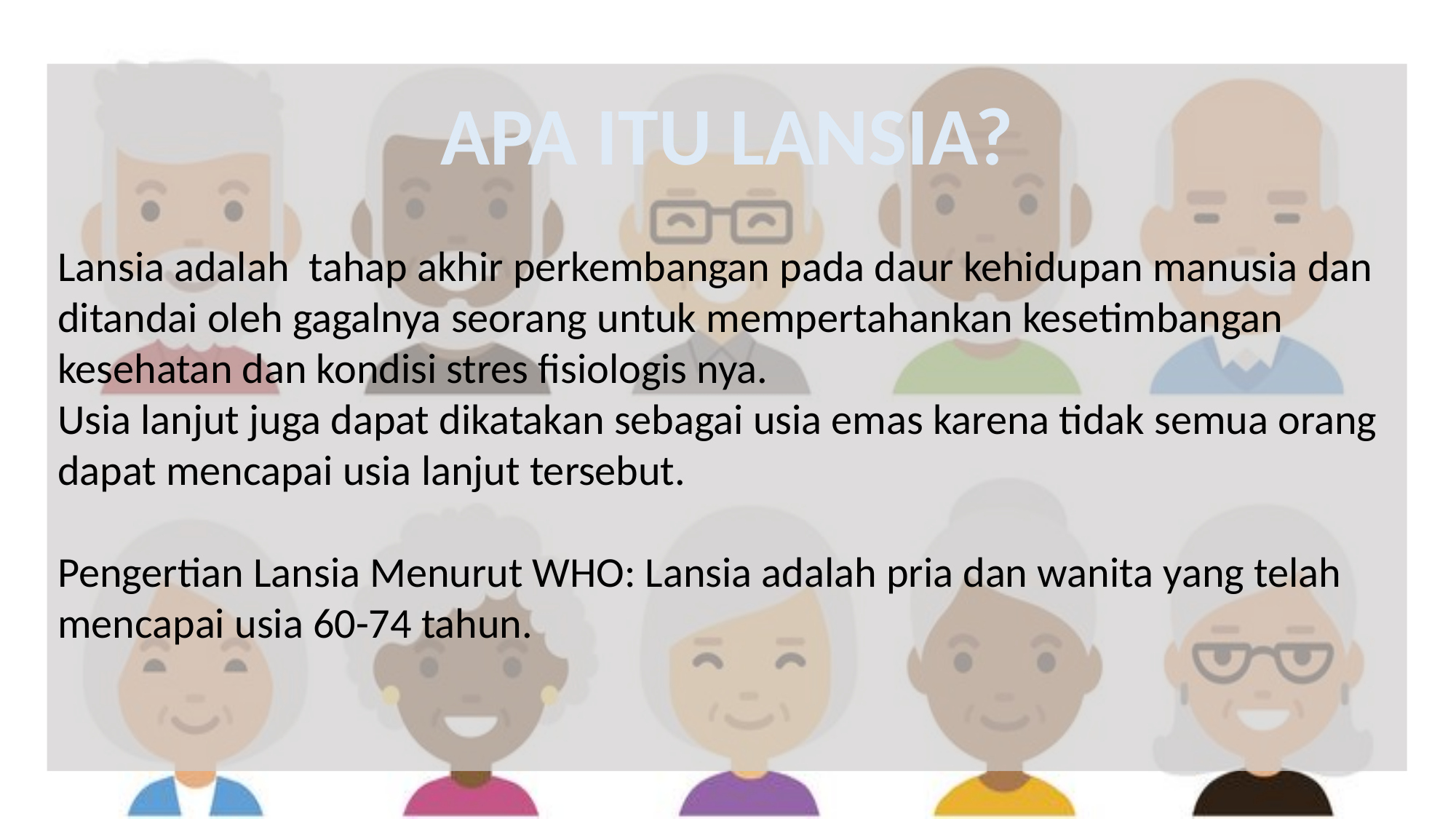

Lansia adalah  tahap akhir perkembangan pada daur kehidupan manusia dan ditandai oleh gagalnya seorang untuk mempertahankan kesetimbangan kesehatan dan kondisi stres fisiologis nya.
Usia lanjut juga dapat dikatakan sebagai usia emas karena tidak semua orang dapat mencapai usia lanjut tersebut.

Pengertian Lansia Menurut WHO: Lansia adalah pria dan wanita yang telah mencapai usia 60-74 tahun.

APA ITU LANSIA?